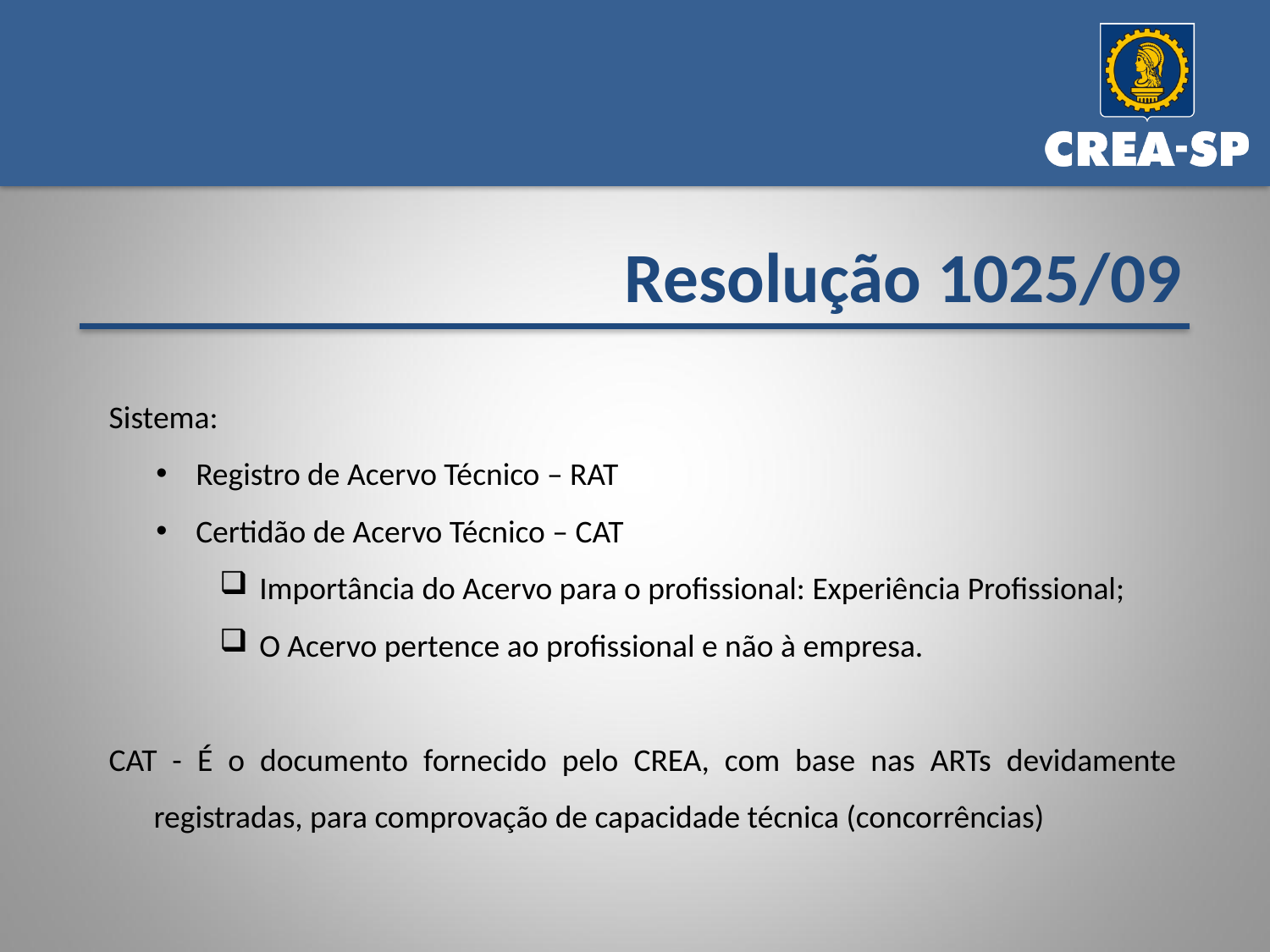

Resolução 1025/09
Sistema:
Registro de Acervo Técnico – RAT
Certidão de Acervo Técnico – CAT
Importância do Acervo para o profissional: Experiência Profissional;
O Acervo pertence ao profissional e não à empresa.

CAT - É o documento fornecido pelo CREA, com base nas ARTs devidamente registradas, para comprovação de capacidade técnica (concorrências)